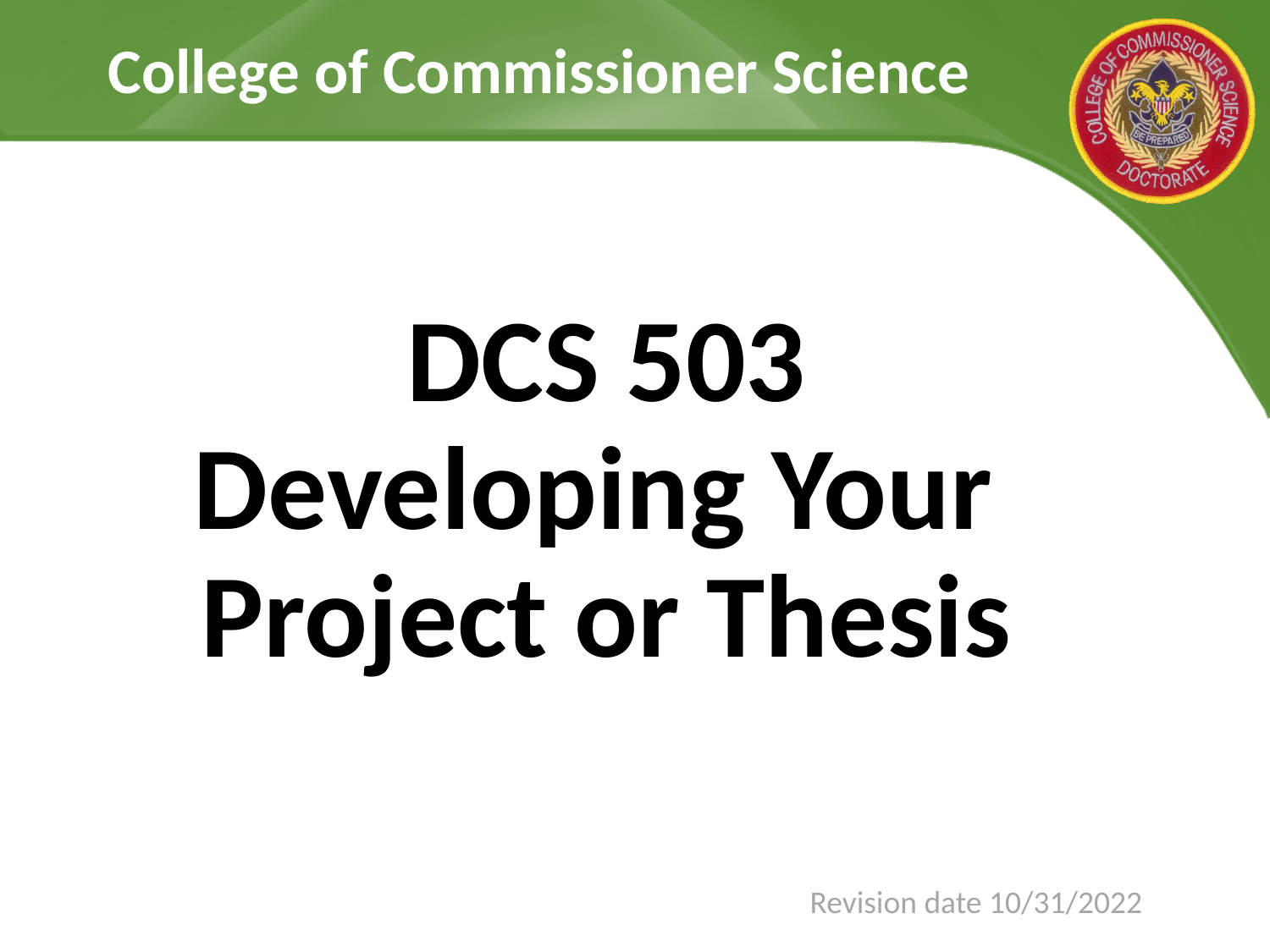

# DCS 503 Developing Your Project or Thesis
Revision date 10/31/2022